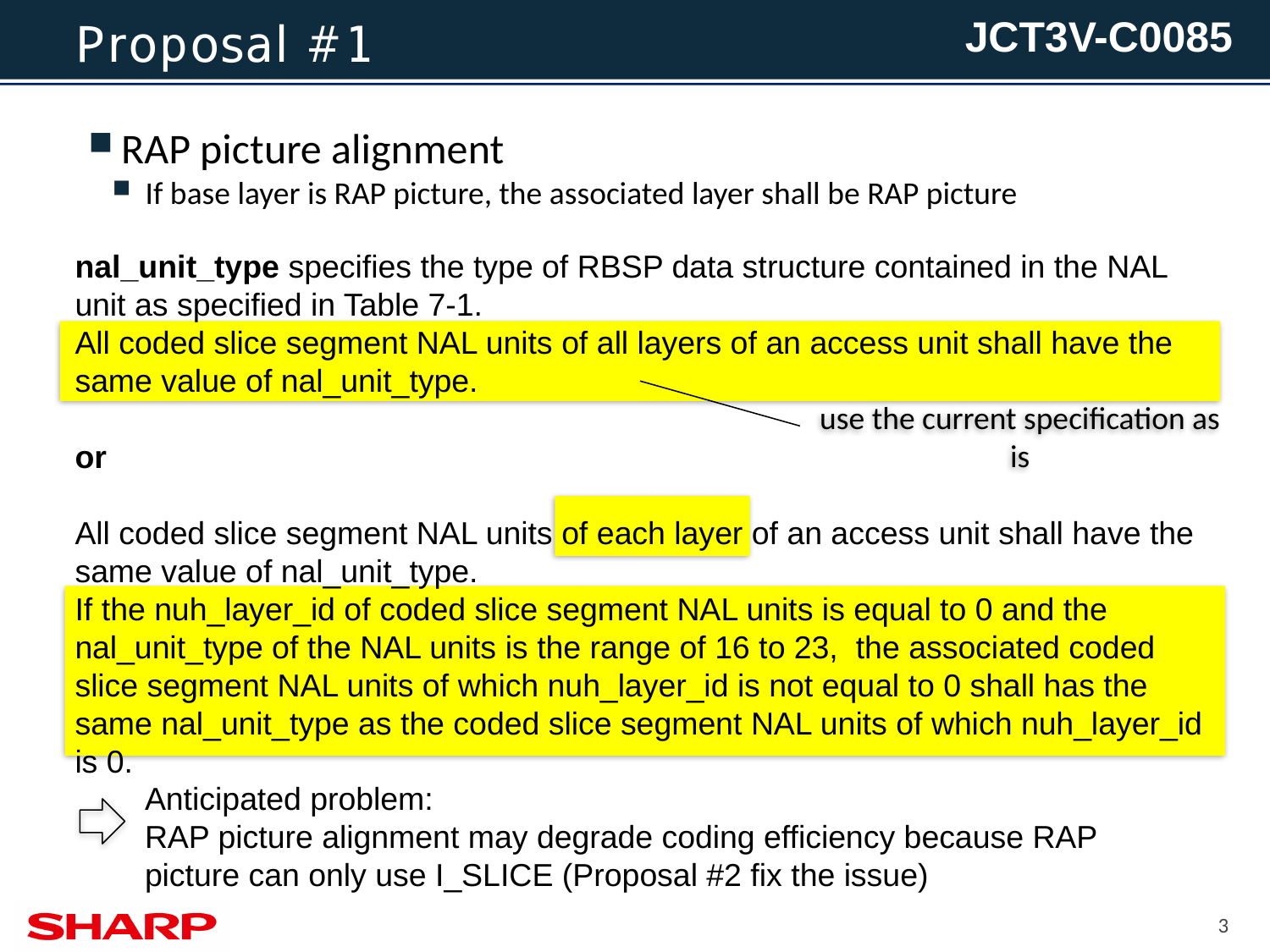

# Proposal #1
RAP picture alignment
If base layer is RAP picture, the associated layer shall be RAP picture

nal_unit_type specifies the type of RBSP data structure contained in the NAL unit as specified in Table 7‑1.
All coded slice segment NAL units of all layers of an access unit shall have the same value of nal_unit_type.

or

All coded slice segment NAL units of each layer of an access unit shall have the same value of nal_unit_type.
If the nuh_layer_id of coded slice segment NAL units is equal to 0 and the nal_unit_type of the NAL units is the range of 16 to 23,  the associated coded slice segment NAL units of which nuh_layer_id is not equal to 0 shall has the same nal_unit_type as the coded slice segment NAL units of which nuh_layer_id is 0.

use the current specification as is

Anticipated problem:
RAP picture alignment may degrade coding efficiency because RAP picture can only use I_SLICE (Proposal #2 fix the issue)

3